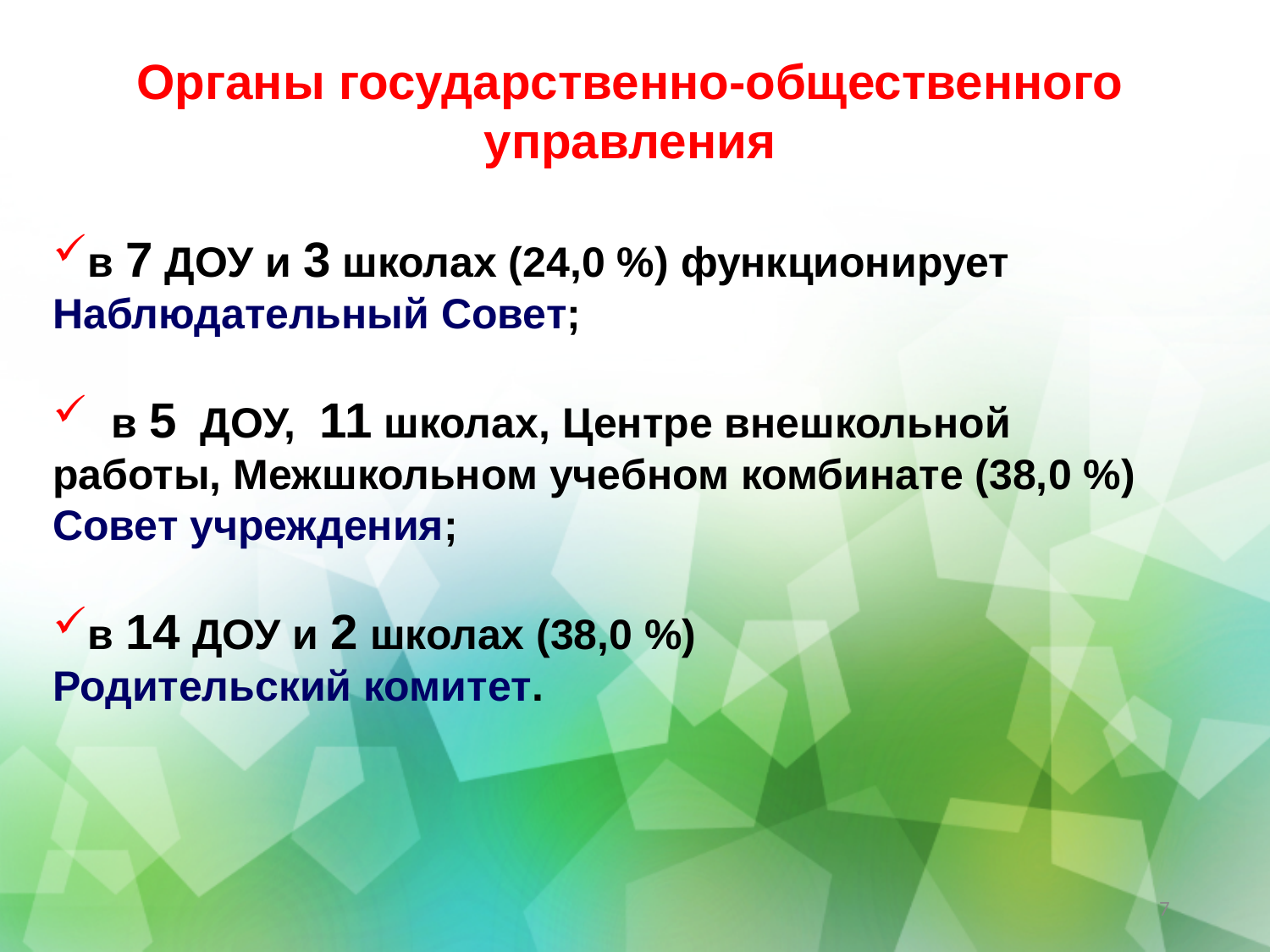

Органы государственно-общественного управления

в 7 ДОУ и 3 школах (24,0 %) функционирует
Наблюдательный Совет;

  в 5  ДОУ,  11 школах, Центре внешкольной
работы, Межшкольном учебном комбинате (38,0 %)
Совет учреждения;

в 14 ДОУ и 2 школах (38,0 %)
Родительский комитет.
7